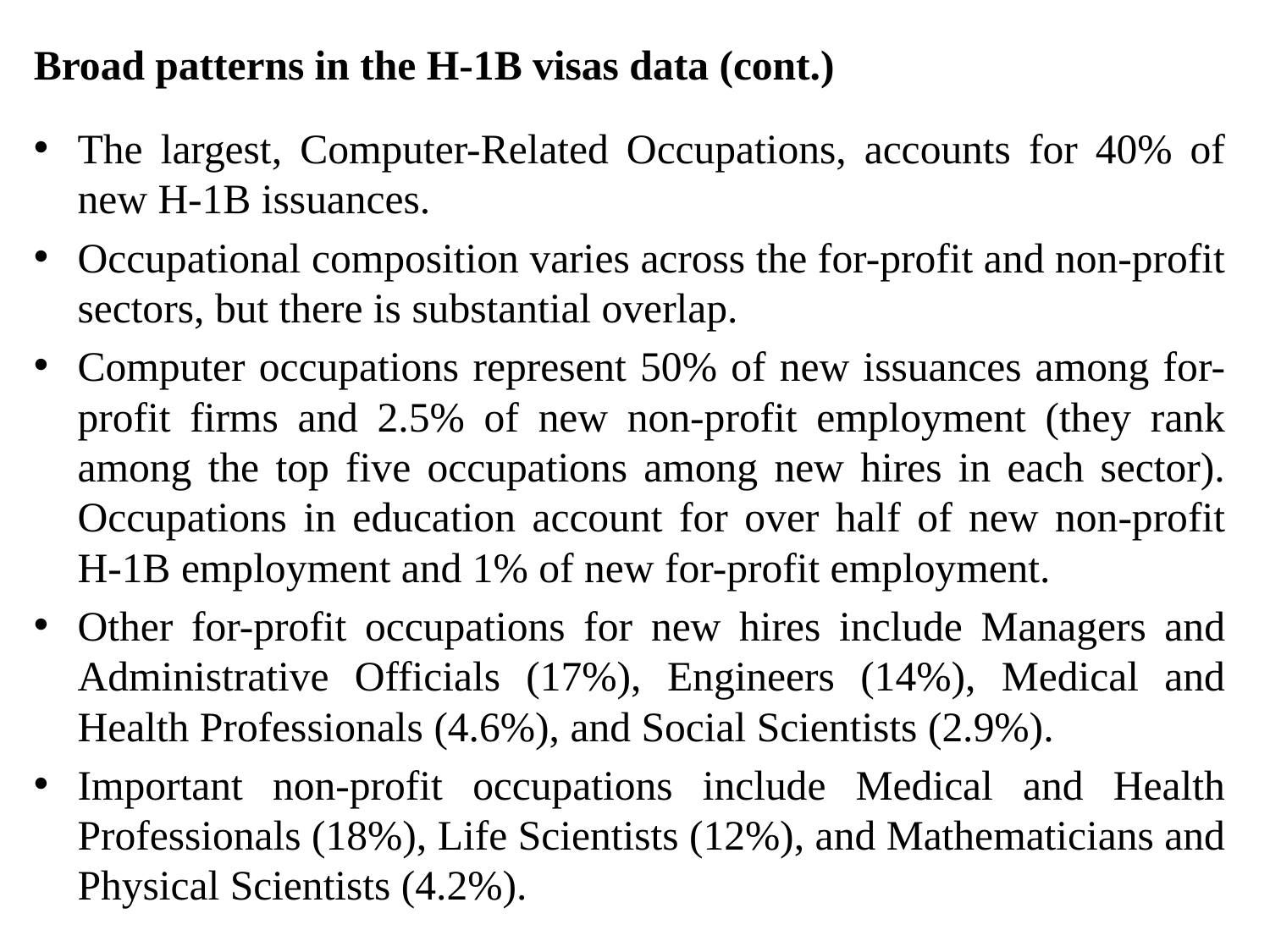

Broad patterns in the H-1B visas data (cont.)

The largest, Computer-Related Occupations, accounts for 40% of new H-1B issuances.
Occupational composition varies across the for-profit and non-profit sectors, but there is substantial overlap.
Computer occupations represent 50% of new issuances among for-profit firms and 2.5% of new non-profit employment (they rank among the top five occupations among new hires in each sector). Occupations in education account for over half of new non-profit H-1B employment and 1% of new for-profit employment.
Other for-profit occupations for new hires include Managers and Administrative Officials (17%), Engineers (14%), Medical and Health Professionals (4.6%), and Social Scientists (2.9%).
Important non-profit occupations include Medical and Health Professionals (18%), Life Scientists (12%), and Mathematicians and Physical Scientists (4.2%).